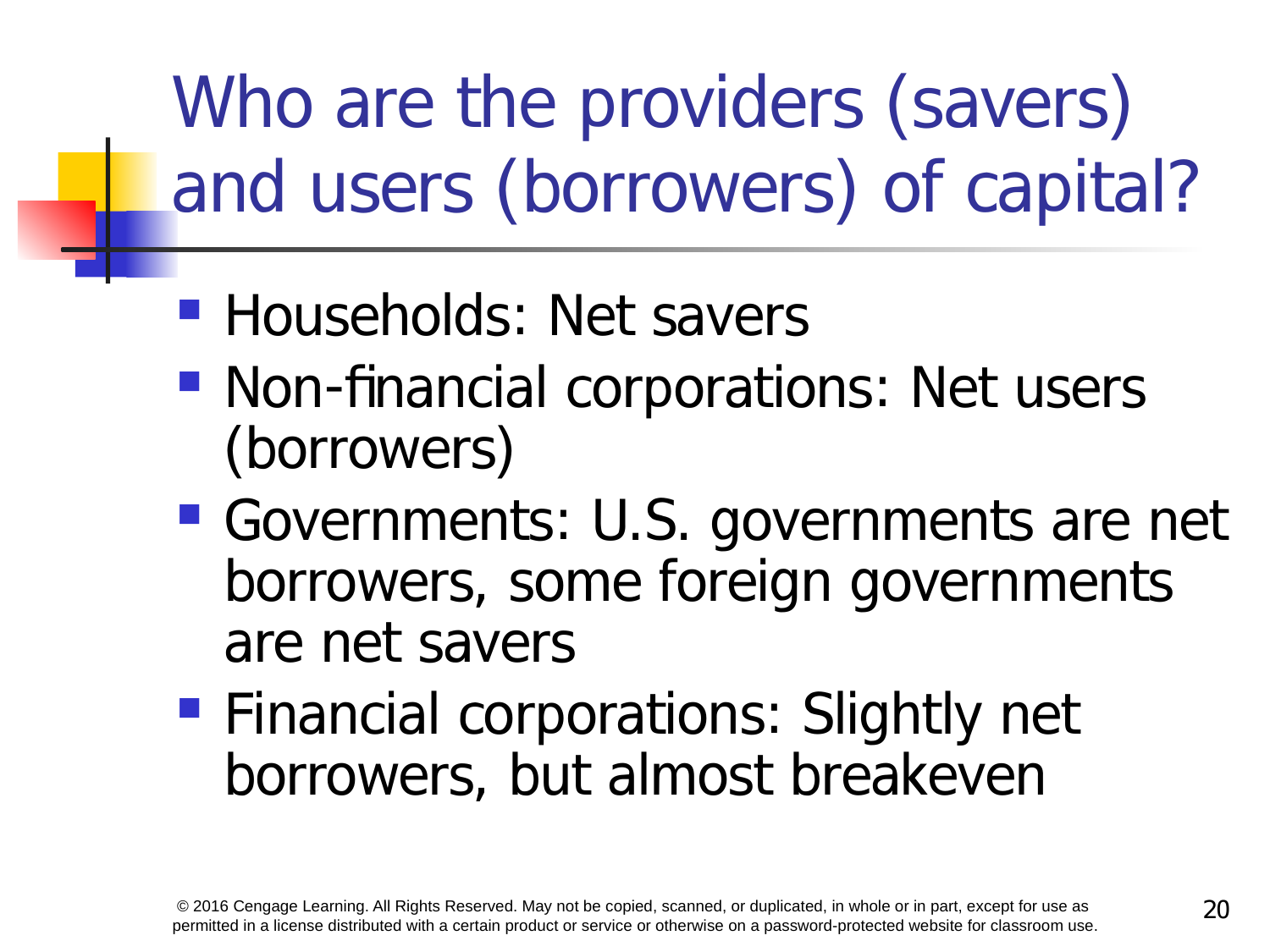

# Who are the providers (savers) and users (borrowers) of capital?
Households: Net savers
Non-financial corporations: Net users (borrowers)
Governments: U.S. governments are net borrowers, some foreign governments are net savers
Financial corporations: Slightly net borrowers, but almost breakeven
20